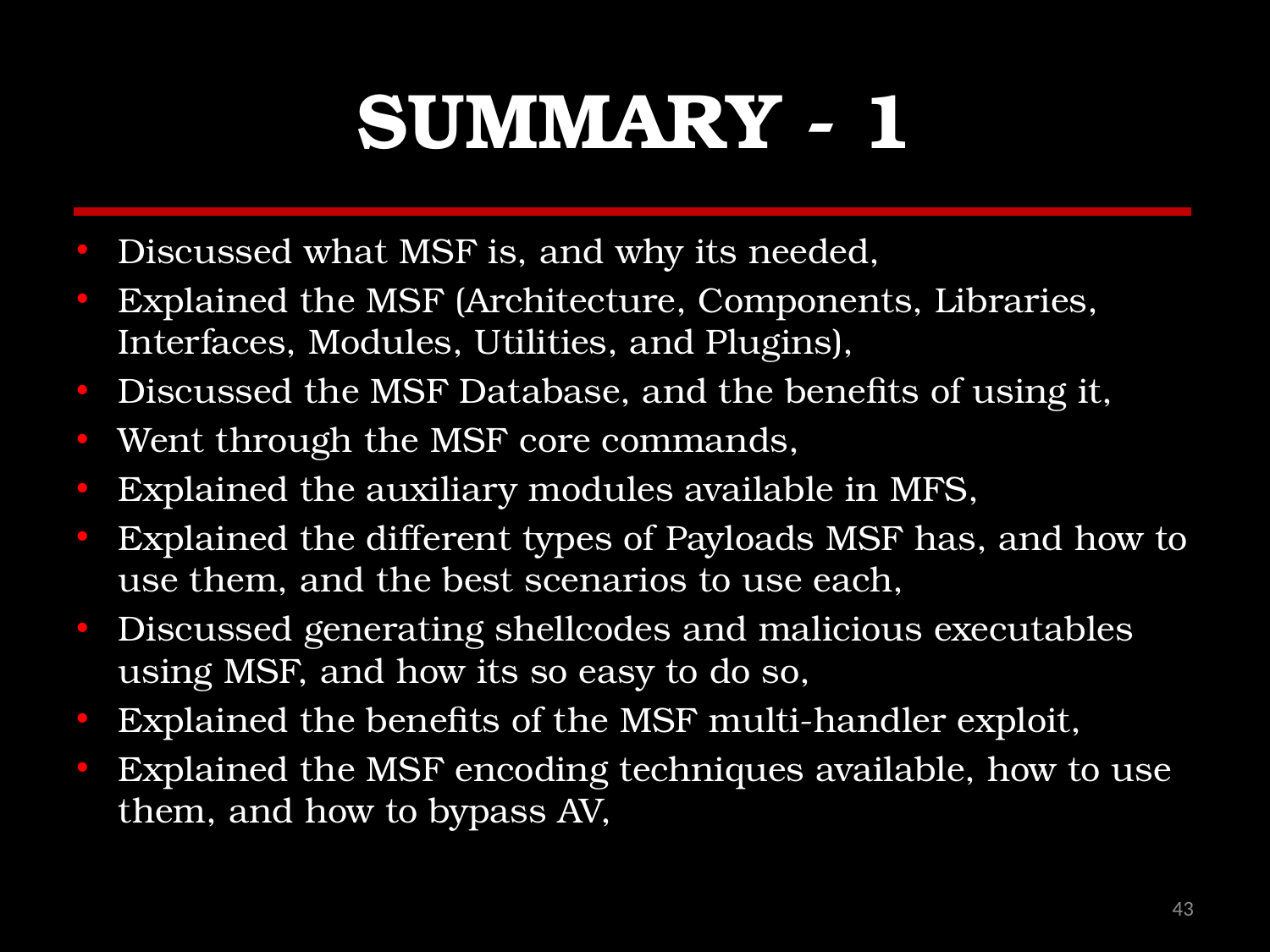

# SUMMARY - 1
Discussed what MSF is, and why its needed,
Explained the MSF (Architecture, Components, Libraries, Interfaces, Modules, Utilities, and Plugins),
Discussed the MSF Database, and the benefits of using it,
Went through the MSF core commands,
Explained the auxiliary modules available in MFS,
Explained the different types of Payloads MSF has, and how to use them, and the best scenarios to use each,
Discussed generating shellcodes and malicious executables using MSF, and how its so easy to do so,
Explained the benefits of the MSF multi-handler exploit,
Explained the MSF encoding techniques available, how to use them, and how to bypass AV,

43